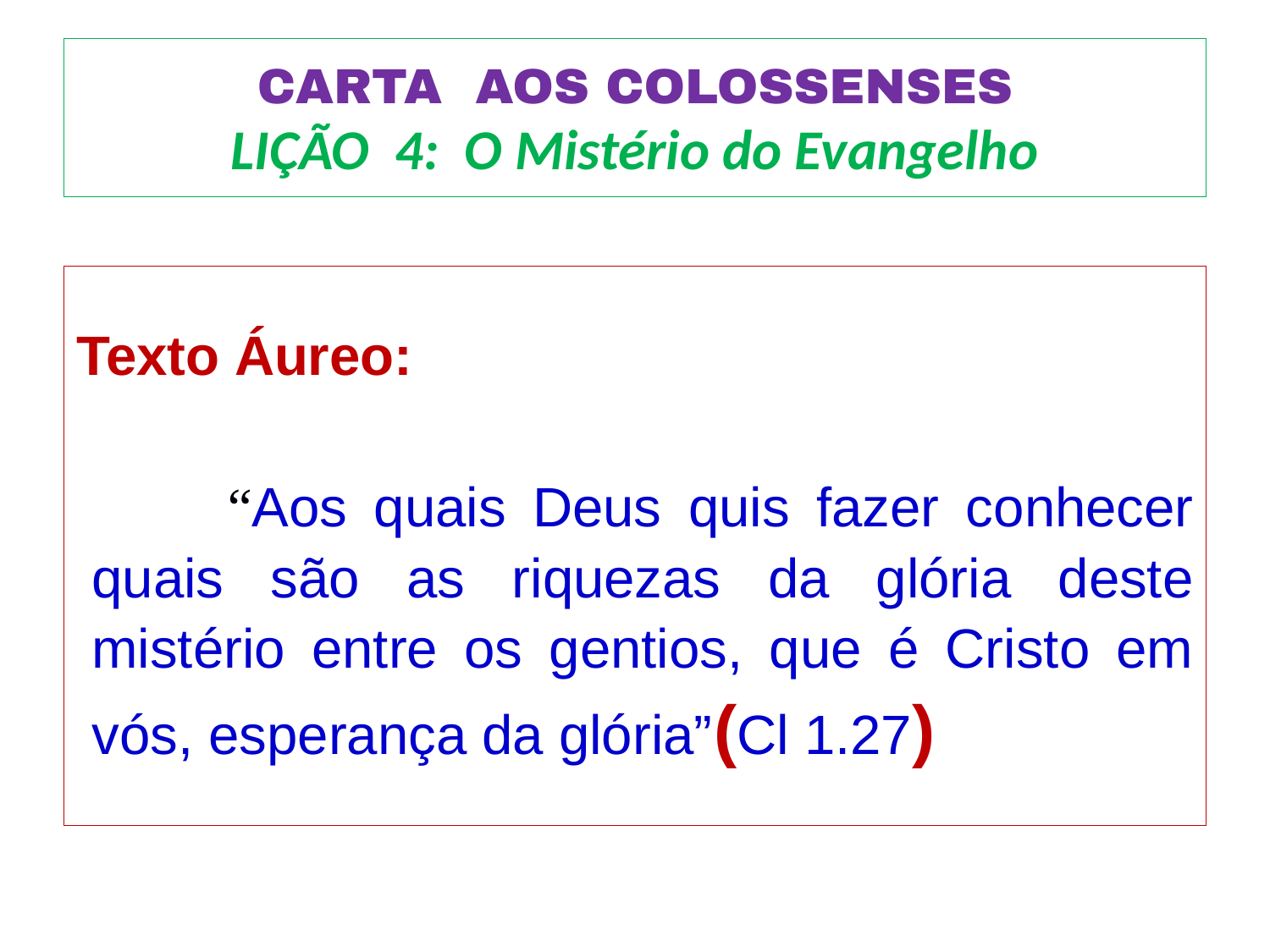

# CARTA  AOS COLOSSENSES LIÇÃO  4:  O Mistério do Evangelho

Texto Áureo:

 	“Aos quais Deus quis fazer conhecer quais são as riquezas da glória deste mistério entre os gentios, que é Cristo em vós, esperança da glória”											(Cl 1.27)